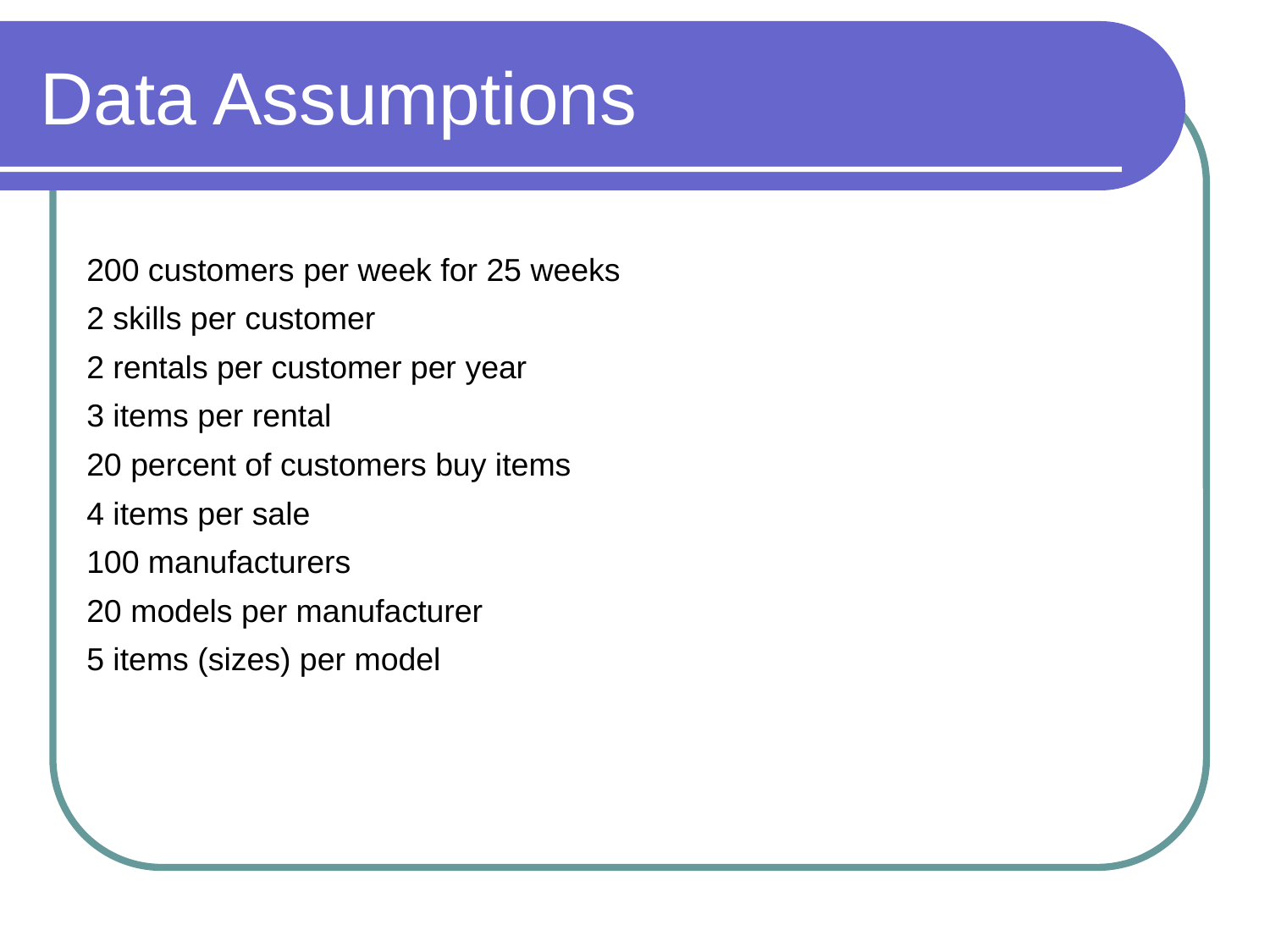

# Data Assumptions
200 customers per week for 25 weeks
2 skills per customer
2 rentals per customer per year
3 items per rental
20 percent of customers buy items
4 items per sale
100 manufacturers
20 models per manufacturer
5 items (sizes) per model